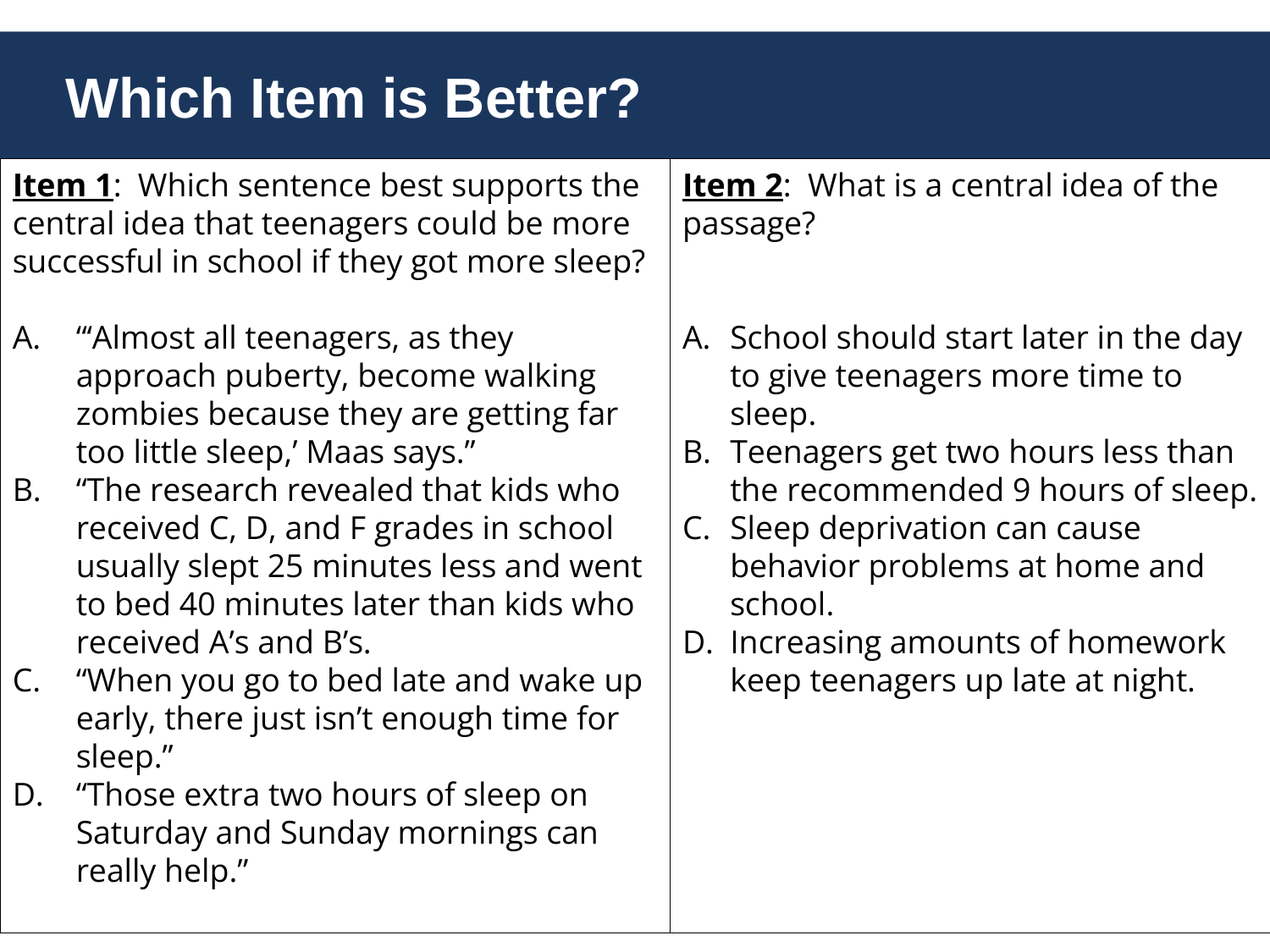

# Which Item is Better?
Item 1:  Which sentence best supports the central idea that teenagers could be more successful in school if they got more sleep?
“‘Almost all teenagers, as they approach puberty, become walking zombies because they are getting far too little sleep,’ Maas says.”
“The research revealed that kids who received C, D, and F grades in school usually slept 25 minutes less and went to bed 40 minutes later than kids who received A’s and B’s.
“When you go to bed late and wake up early, there just isn’t enough time for sleep.”
“Those extra two hours of sleep on Saturday and Sunday mornings can really help.”

Item 2:  What is a central idea of the passage?

School should start later in the day to give teenagers more time to sleep.
Teenagers get two hours less than the recommended 9 hours of sleep.
Sleep deprivation can cause behavior problems at home and school.
Increasing amounts of homework keep teenagers up late at night.